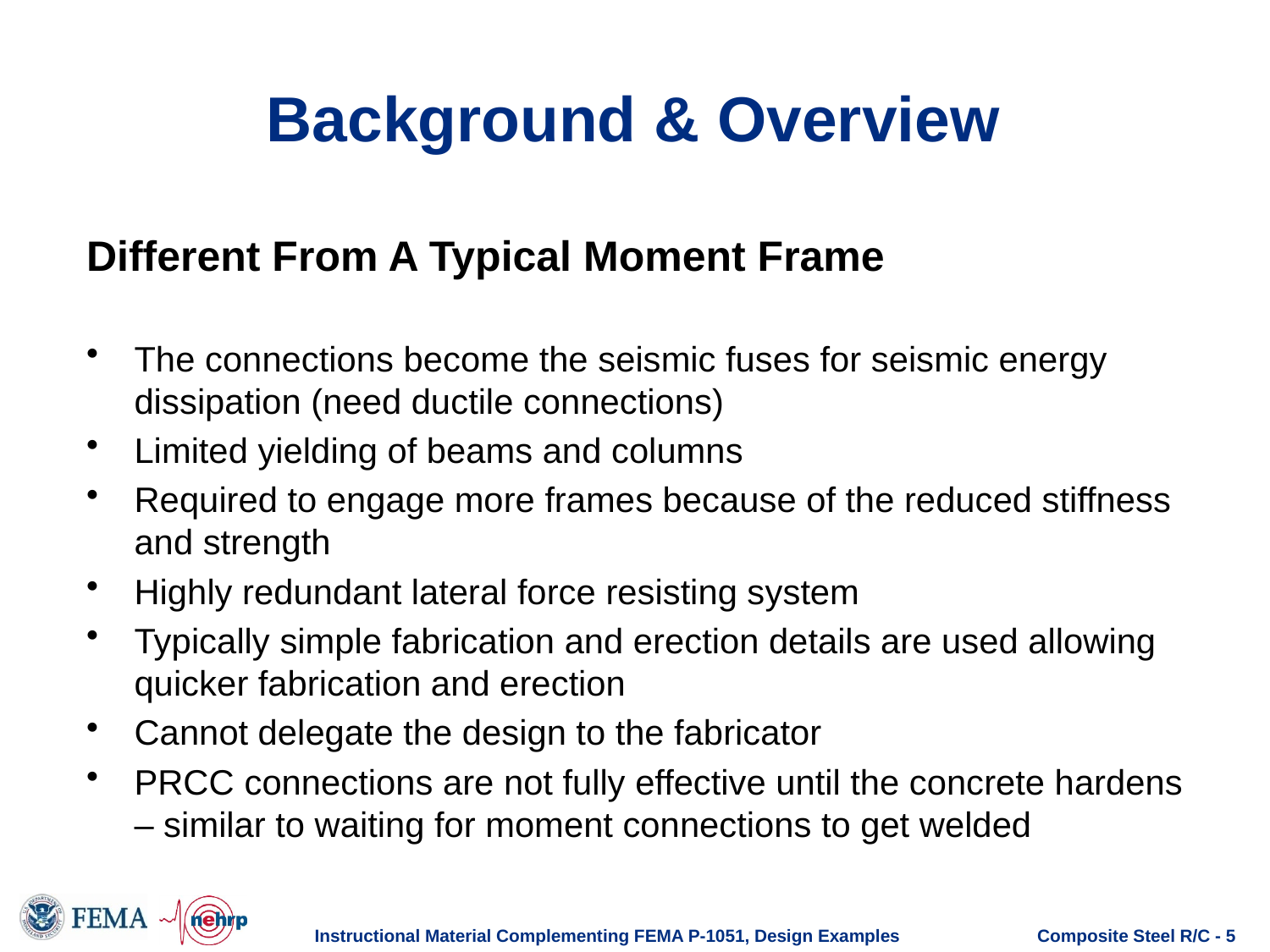

# Background & Overview
Different From A Typical Moment Frame

The connections become the seismic fuses for seismic energy dissipation (need ductile connections)
Limited yielding of beams and columns
Required to engage more frames because of the reduced stiffness and strength
Highly redundant lateral force resisting system
Typically simple fabrication and erection details are used allowing quicker fabrication and erection
Cannot delegate the design to the fabricator
PRCC connections are not fully effective until the concrete hardens – similar to waiting for moment connections to get welded
Instructional Material Complementing FEMA P-1051, Design Examples
Composite Steel R/C - 5